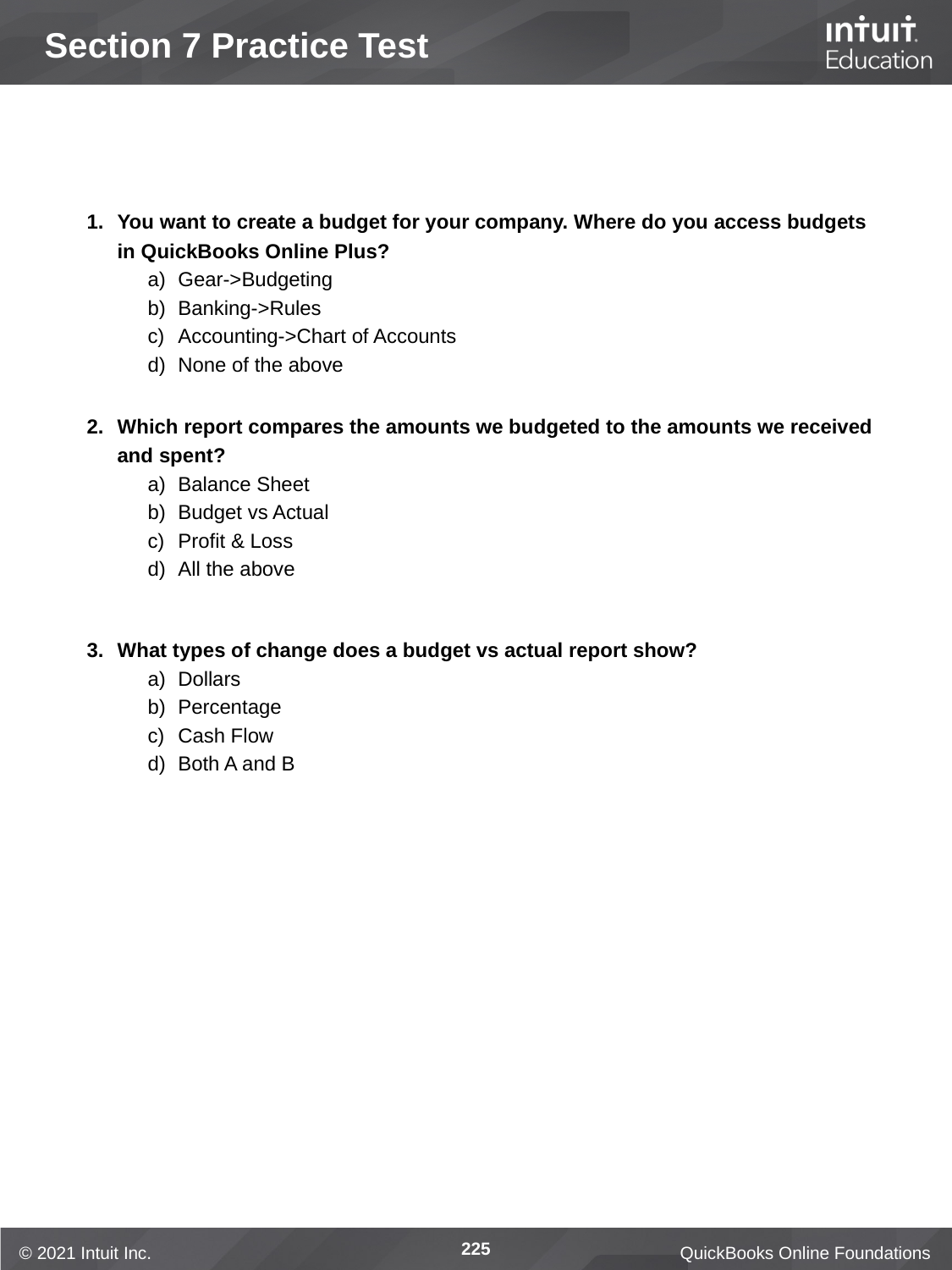

# Section 7 Practice Test

You want to create a budget for your company. Where do you access budgets in QuickBooks Online Plus?
Gear->Budgeting
Banking->Rules
Accounting->Chart of Accounts
None of the above

Which report compares the amounts we budgeted to the amounts we received and spent?
Balance Sheet
Budget vs Actual
Profit & Loss
All the above

What types of change does a budget vs actual report show?
Dollars
Percentage
Cash Flow
Both A and B

225